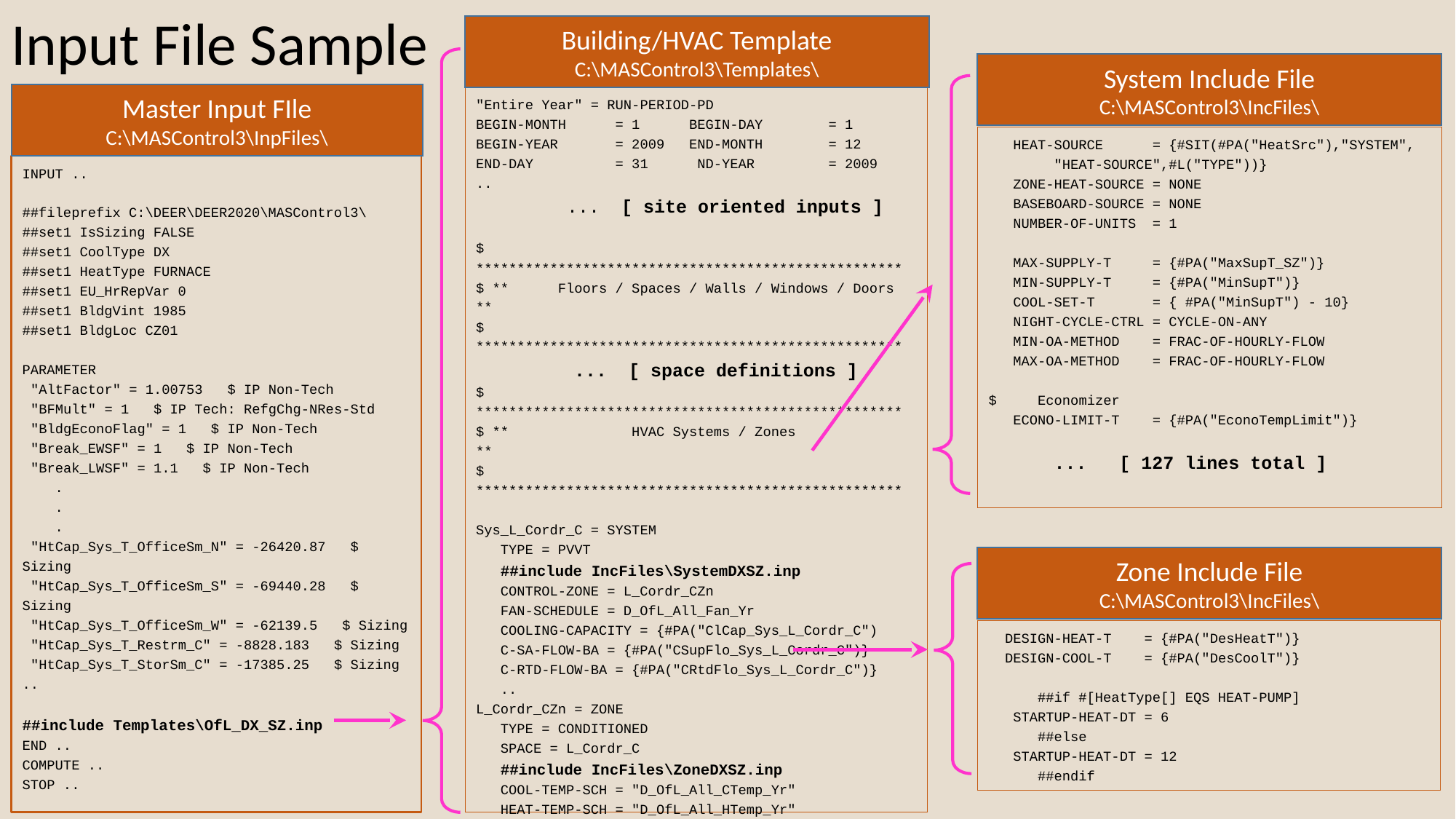

# Input File Sample
Building/HVAC Template
C:\MASControl3\Templates\

System Include File
C:\MASControl3\IncFiles\

Master Input FIle
C:\MASControl3\InpFiles\
"Entire Year" = RUN-PERIOD-PD
BEGIN-MONTH      = 1      BEGIN-DAY        = 1
BEGIN-YEAR       = 2009   END-MONTH        = 12
END-DAY          = 31      ND-YEAR         = 2009
..
          ...  [ site oriented inputs ]

$ ****************************************************
$ **      Floors / Spaces / Walls / Windows / Doors **
$ ****************************************************
         ...  [ space definitions ]
$ ****************************************************
$ **               HVAC Systems / Zones             **
$ ****************************************************

Sys_L_Cordr_C = SYSTEM
   TYPE = PVVT
   ##include IncFiles\SystemDXSZ.inp
   CONTROL-ZONE = L_Cordr_CZn
   FAN-SCHEDULE = D_OfL_All_Fan_Yr
   COOLING-CAPACITY = {#PA("ClCap_Sys_L_Cordr_C")
   C-SA-FLOW-BA = {#PA("CSupFlo_Sys_L_Cordr_C")}
   C-RTD-FLOW-BA = {#PA("CRtdFlo_Sys_L_Cordr_C")}
   ..
L_Cordr_CZn = ZONE
   TYPE = CONDITIONED
   SPACE = L_Cordr_C
   ##include IncFiles\ZoneDXSZ.inp
   COOL-TEMP-SCH = "D_OfL_All_CTemp_Yr"
   HEAT-TEMP-SCH = "D_OfL_All_HTemp_Yr"
   OA-FLOW/AREA = ( 0.15 )
   MIN-FLOW/AREA = 0.15
..
       ...  [ more systems and zones ]
   HEAT-SOURCE      = {#SIT(#PA("HeatSrc"),"SYSTEM",
        "HEAT-SOURCE",#L("TYPE"))}
   ZONE-HEAT-SOURCE = NONE
   BASEBOARD-SOURCE = NONE
   NUMBER-OF-UNITS  = 1

   MAX-SUPPLY-T     = {#PA("MaxSupT_SZ")}
   MIN-SUPPLY-T     = {#PA("MinSupT")}
   COOL-SET-T       = { #PA("MinSupT") - 10}
   NIGHT-CYCLE-CTRL = CYCLE-ON-ANY
   MIN-OA-METHOD    = FRAC-OF-HOURLY-FLOW
   MAX-OA-METHOD    = FRAC-OF-HOURLY-FLOW

$     Economizer
   ECONO-LIMIT-T    = {#PA("EconoTempLimit")}

      ...   [ 127 lines total ]
INPUT ..

##fileprefix C:\DEER\DEER2020\MASControl3\
##set1 IsSizing FALSE
##set1 CoolType DX
##set1 HeatType FURNACE
##set1 EU_HrRepVar 0
##set1 BldgVint 1985
##set1 BldgLoc CZ01

PARAMETER
 "AltFactor" = 1.00753   $ IP Non-Tech
 "BFMult" = 1   $ IP Tech: RefgChg-NRes-Std
 "BldgEconoFlag" = 1   $ IP Non-Tech
 "Break_EWSF" = 1   $ IP Non-Tech
 "Break_LWSF" = 1.1   $ IP Non-Tech
    .
    .
    .
 "HtCap_Sys_T_OfficeSm_N" = -26420.87   $ Sizing
 "HtCap_Sys_T_OfficeSm_S" = -69440.28   $ Sizing
 "HtCap_Sys_T_OfficeSm_W" = -62139.5   $ Sizing
 "HtCap_Sys_T_Restrm_C" = -8828.183   $ Sizing
 "HtCap_Sys_T_StorSm_C" = -17385.25   $ Sizing
..

##include Templates\OfL_DX_SZ.inp
END ..
COMPUTE ..
STOP ..
Zone Include File
C:\MASControl3\IncFiles\

  DESIGN-HEAT-T    = {#PA("DesHeatT")}
  DESIGN-COOL-T    = {#PA("DesCoolT")}

      ##if #[HeatType[] EQS HEAT-PUMP]
   STARTUP-HEAT-DT = 6
      ##else
   STARTUP-HEAT-DT = 12
      ##endif